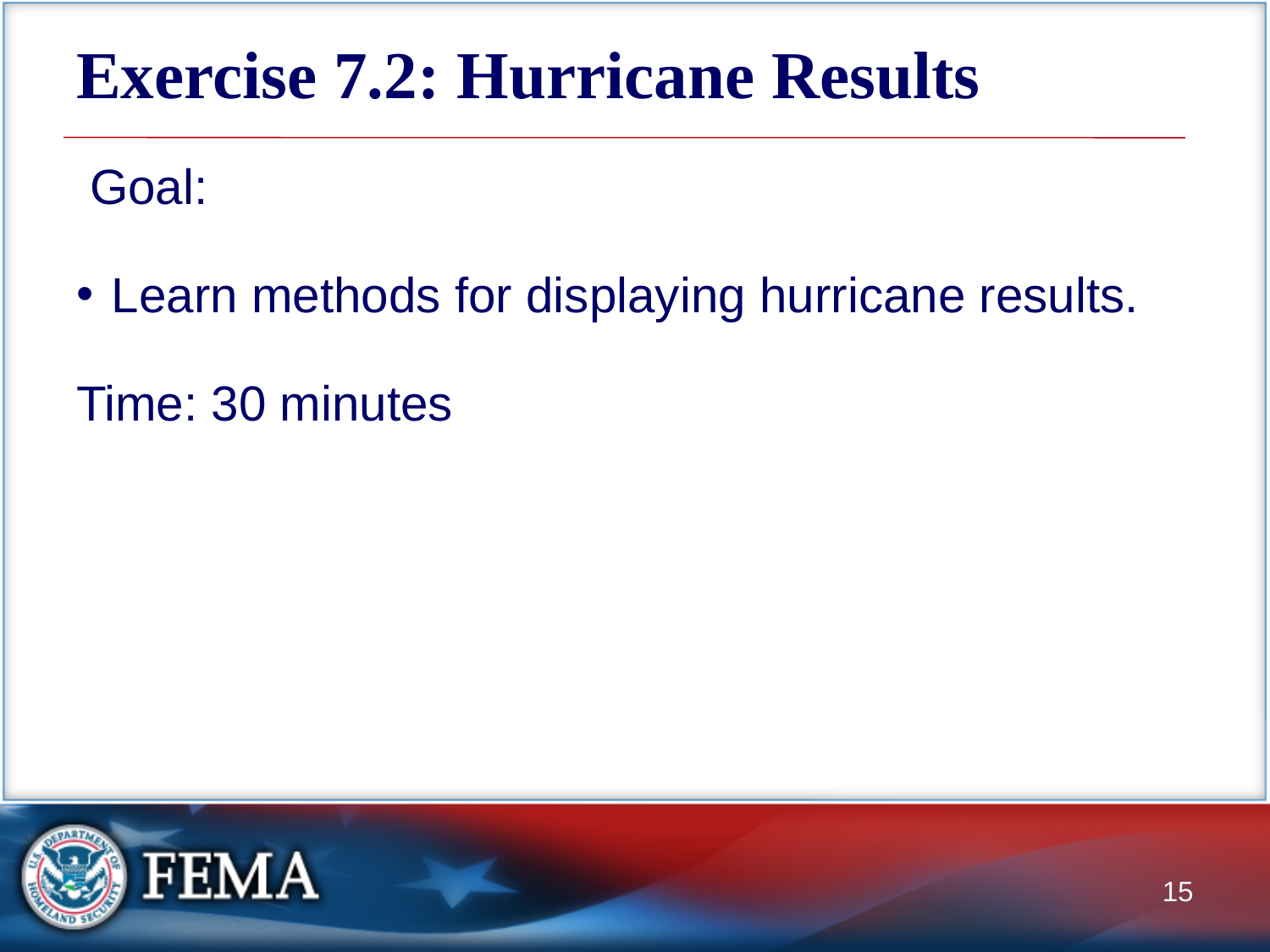

# Exercise 7.2: Hurricane Results
 Goal:
Learn methods for displaying hurricane results.
Time: 30 minutes
15